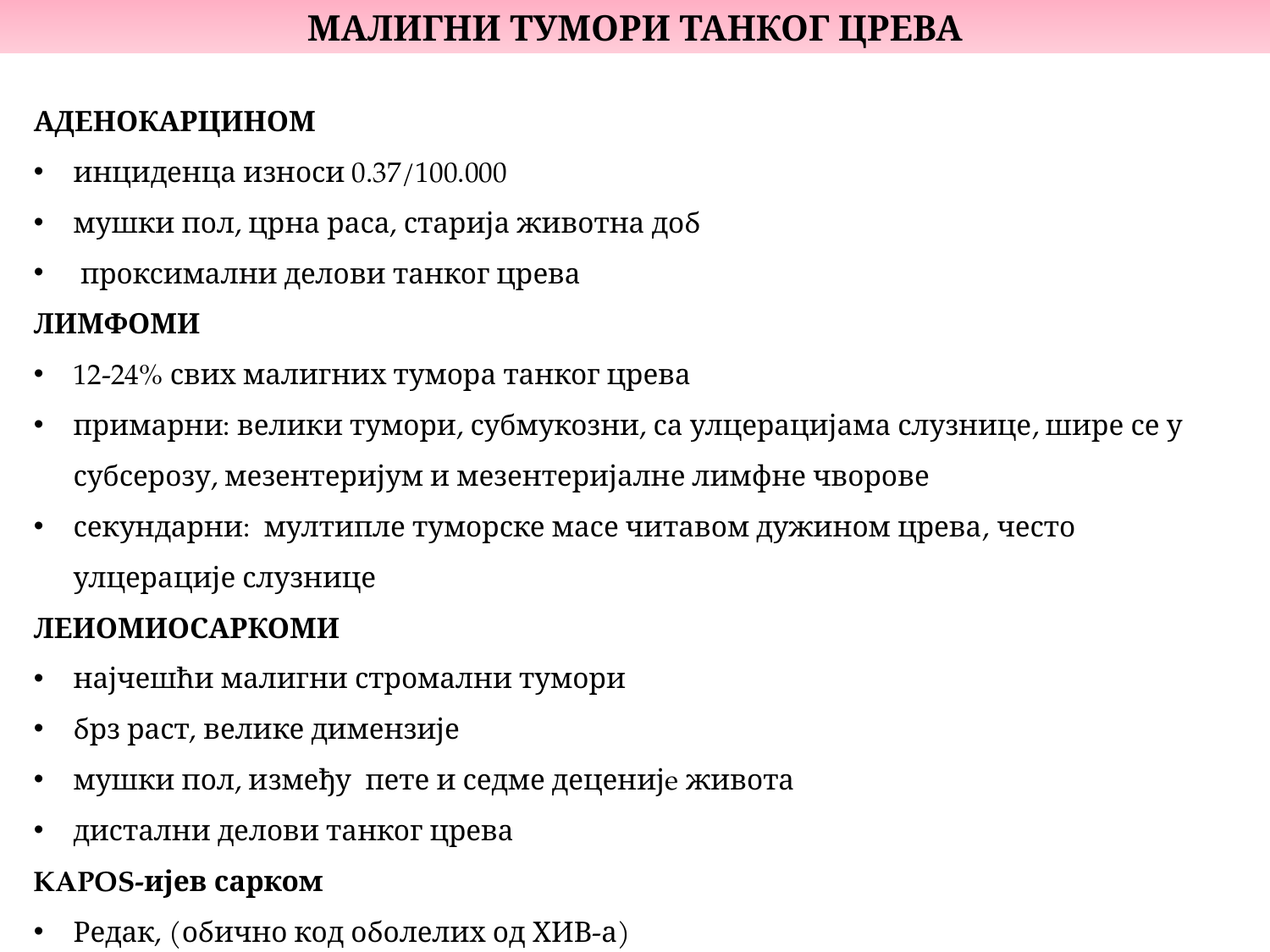

МАЛИГНИ ТУМОРИ ТАНКОГ ЦРЕВА
АДЕНОКАРЦИНОМ
инциденца износи 0.37/100.000
мушки пол, црна раса, старија животна доб
 проксимални делови танког црева
ЛИМФОМИ
12-24% свих малигних тумора танког црева
примарни: велики тумори, субмукозни, са улцерацијама слузнице, шире се у субсерозу, мезентеријум и мезентеријалне лимфне чворове
секундарни:  мултипле туморске масе читавом дужином црева, често улцерације слузнице
ЛЕИОМИОСАРКОМИ
најчешћи малигни стромални тумори
брз раст, велике димензије
мушки пол, између  пете и седме деценијe живота
дистални делови танког црева
KAPOS-ијев сарком
Редак, (обично код оболелих од ХИВ-а)